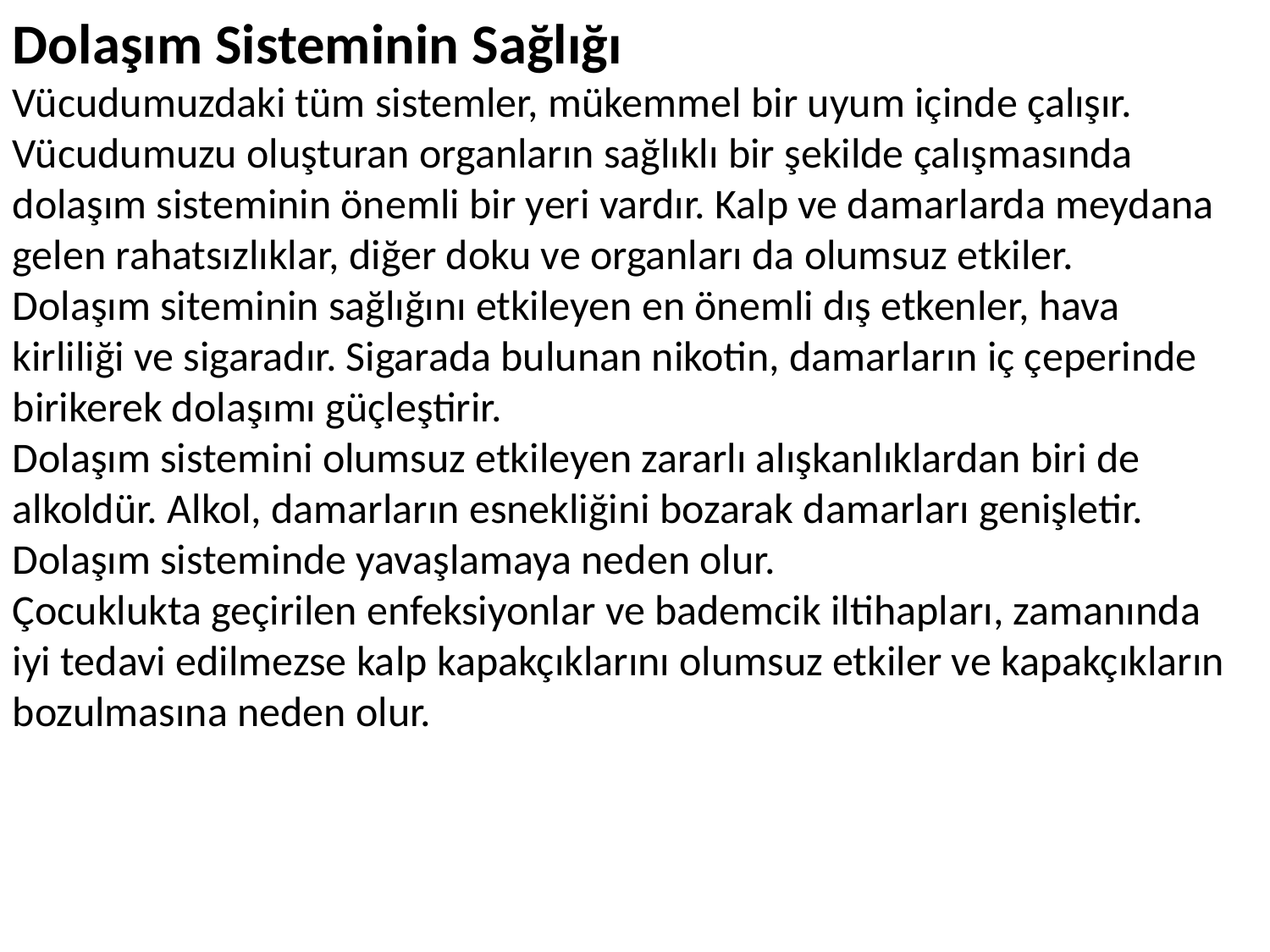

Dolaşım Sisteminin Sağlığı
Vücudumuzdaki tüm sistemler, mükemmel bir uyum içinde çalışır. Vücudumuzu oluşturan organların sağlıklı bir şekilde çalışmasında dolaşım sisteminin önemli bir yeri vardır. Kalp ve damarlarda meydana gelen rahatsızlıklar, diğer doku ve organları da olumsuz etkiler.
Dolaşım siteminin sağlığını etkileyen en önemli dış etkenler, hava kirliliği ve sigaradır. Sigarada bulunan nikotin, damarların iç çeperinde birikerek dolaşımı güçleştirir.
Dolaşım sistemini olumsuz etkileyen zararlı alışkanlıklardan biri de alkoldür. Alkol, damarların esnekliğini bozarak damarları genişletir. Dolaşım sisteminde yavaşlamaya neden olur.
Çocuklukta geçirilen enfeksiyonlar ve bademcik iltihapları, zamanında iyi tedavi edilmezse kalp kapakçıklarını olumsuz etkiler ve kapakçıkların bozulmasına neden olur.